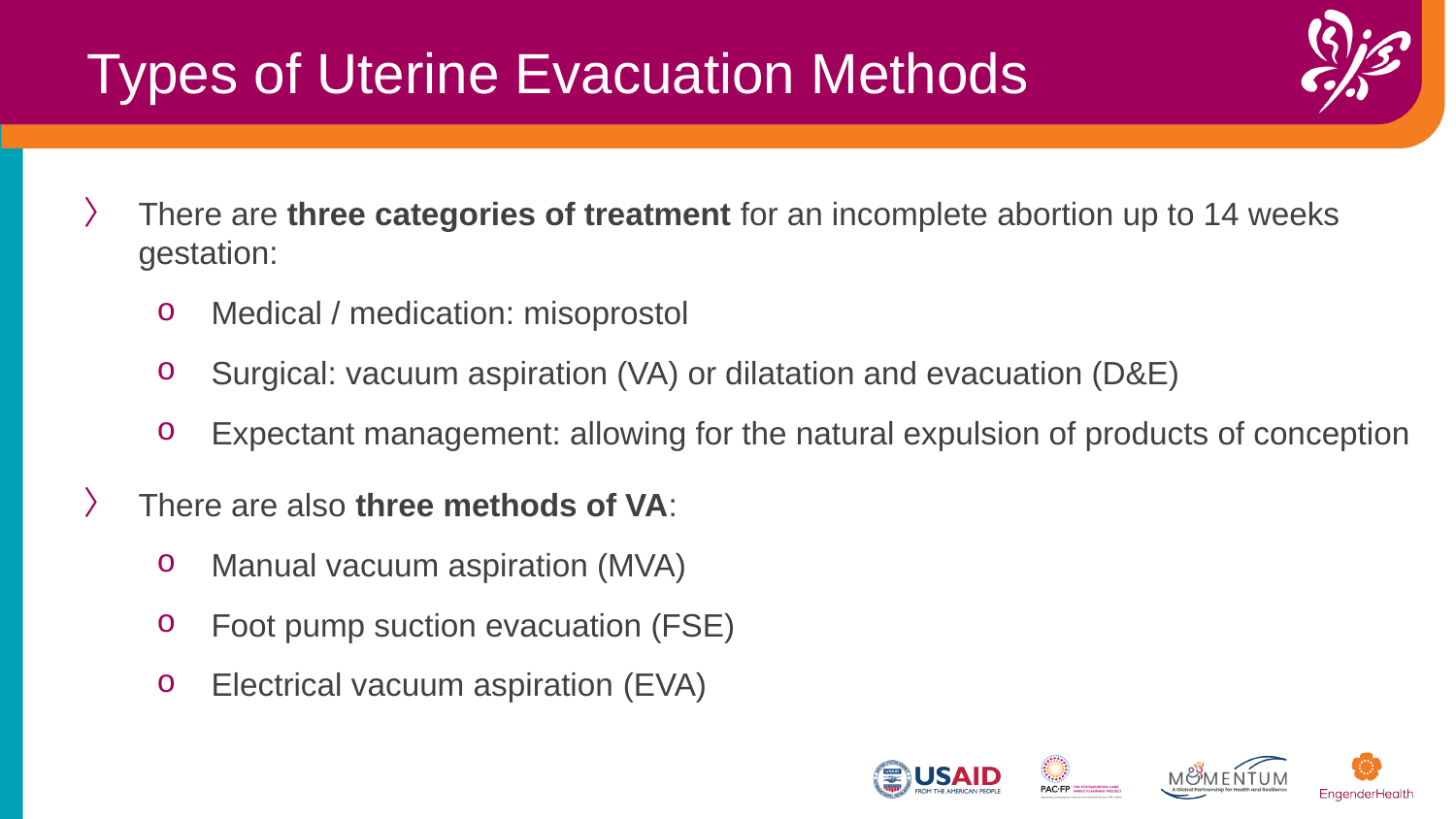

Types of Uterine Evacuation Methods
There are three categories of treatment for an incomplete abortion up to 14 weeks gestation:​
Medical / medication: misoprostol
Surgical: vacuum aspiration (VA) or dilatation and evacuation (D&E)
Expectant management: allowing for the natural expulsion of products of conception
There are also three methods of VA:​
Manual vacuum aspiration (MVA)
Foot pump suction evacuation (FSE)
Electrical vacuum aspiration​ (EVA)